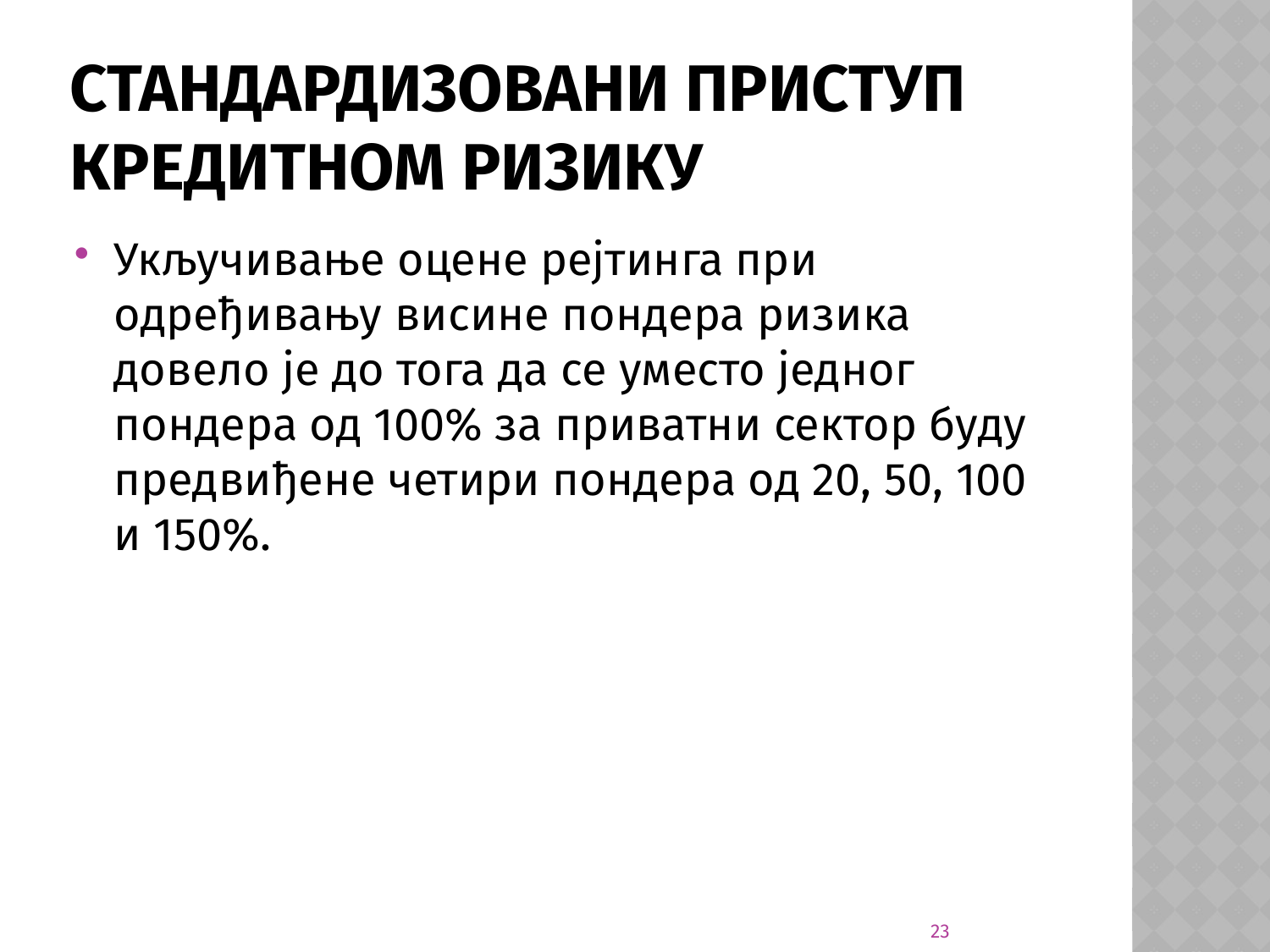

# Стандардизовани приступ кредитном ризику
Укључивање оцене рејтинга при одређивању висине пондера ризика довело је до тога да се уместо једног пондера од 100% за приватни сектор буду предвиђене четири пондера од 20, 50, 100 и 150%.

23